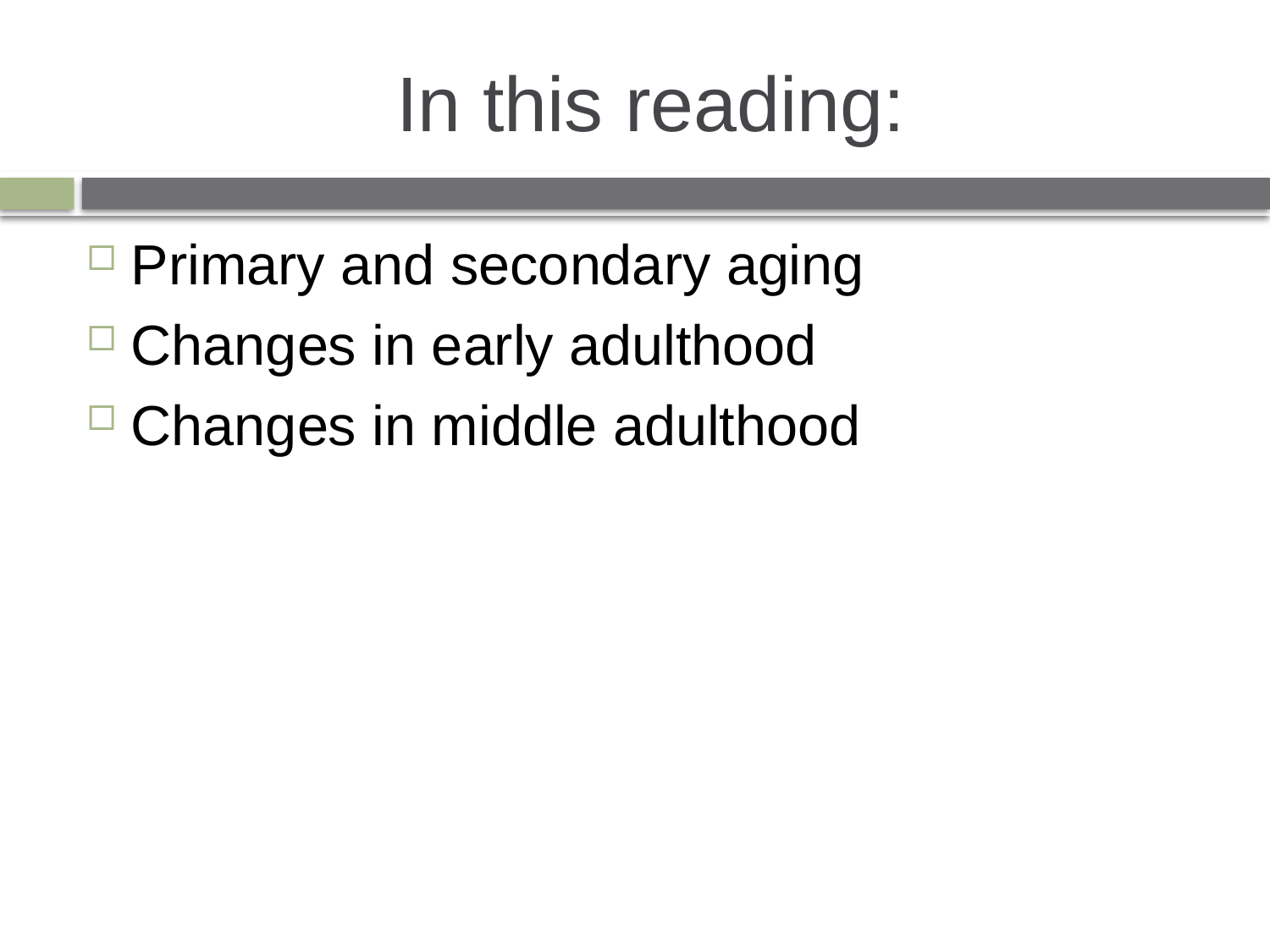

# In this reading:
Primary and secondary aging
Changes in early adulthood
Changes in middle adulthood